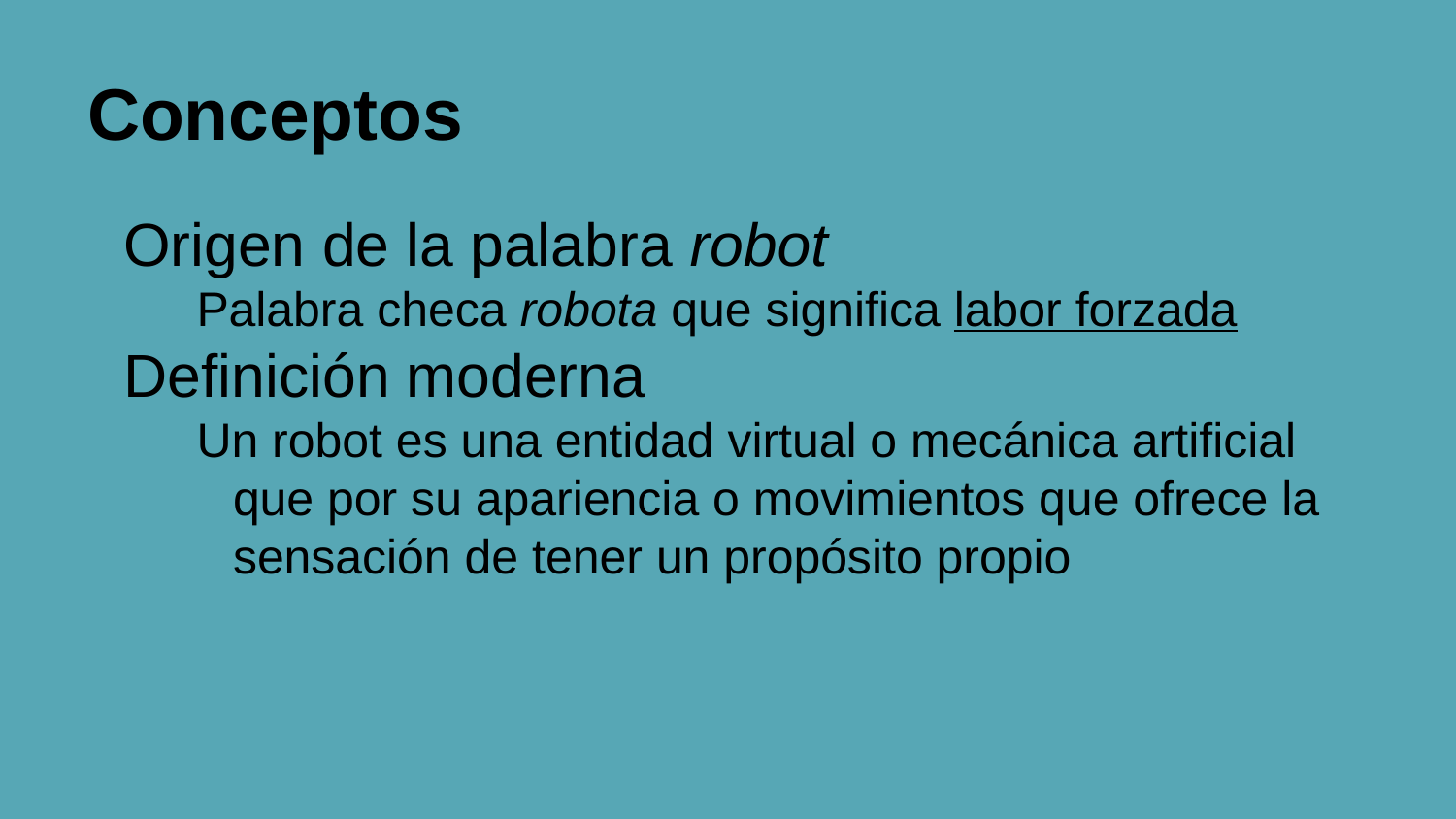

# Conceptos
Origen de la palabra robot
Palabra checa robota que significa labor forzada
Definición moderna
Un robot es una entidad virtual o mecánica artificial que por su apariencia o movimientos que ofrece la sensación de tener un propósito propio